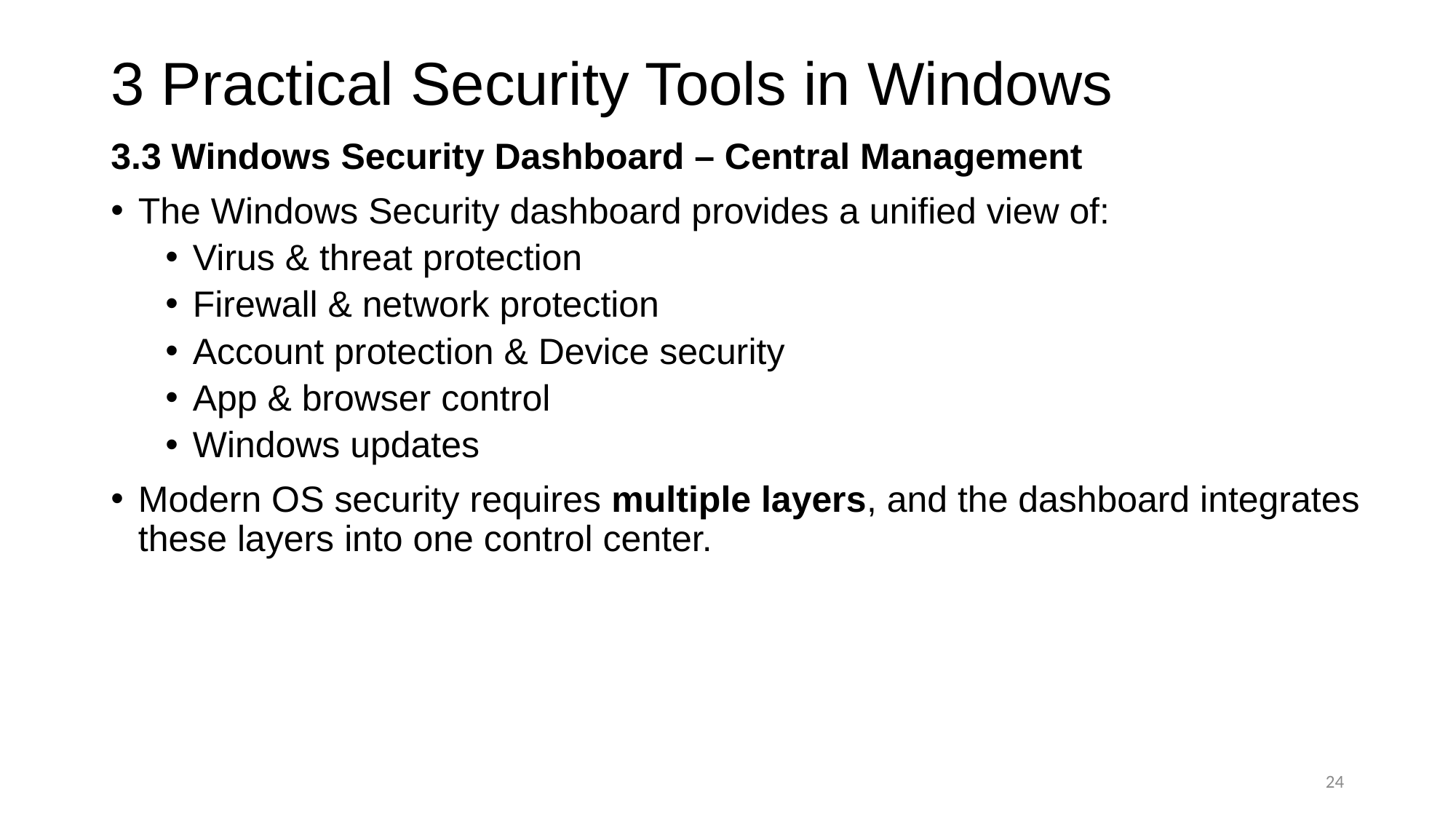

# 3 Practical Security Tools in Windows
3.3 Windows Security Dashboard – Central Management
The Windows Security dashboard provides a unified view of:
Virus & threat protection
Firewall & network protection
Account protection & Device security
App & browser control
Windows updates
Modern OS security requires multiple layers, and the dashboard integrates these layers into one control center.

24